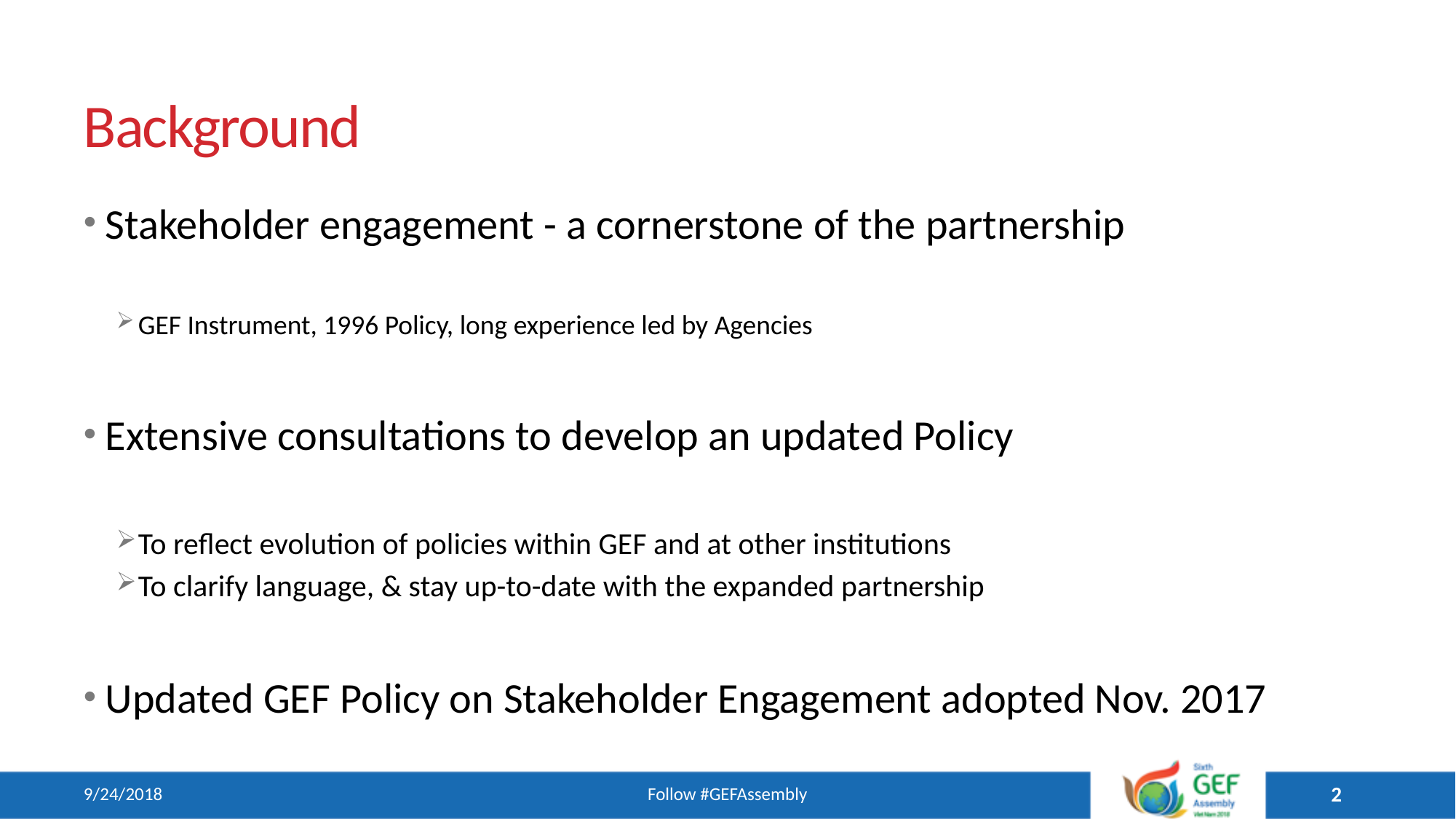

# Background
Stakeholder engagement - a cornerstone of the partnership

GEF Instrument, 1996 Policy, long experience led by Agencies

Extensive consultations to develop an updated Policy

To reflect evolution of policies within GEF and at other institutions
To clarify language, & stay up-to-date with the expanded partnership

Updated GEF Policy on Stakeholder Engagement adopted Nov. 2017